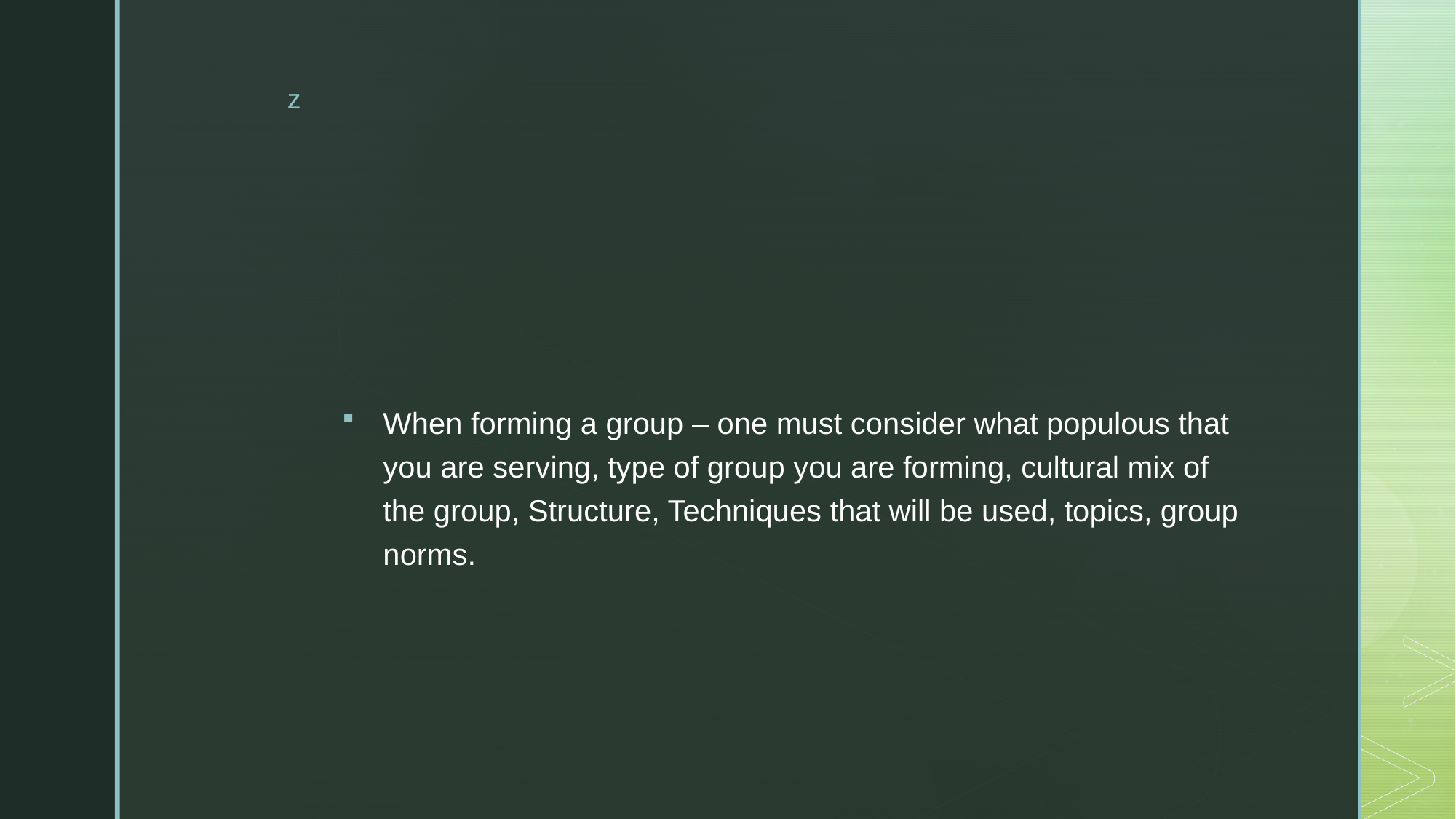

#
When forming a group – one must consider what populous that you are serving, type of group you are forming, cultural mix of the group, Structure, Techniques that will be used, topics, group norms.